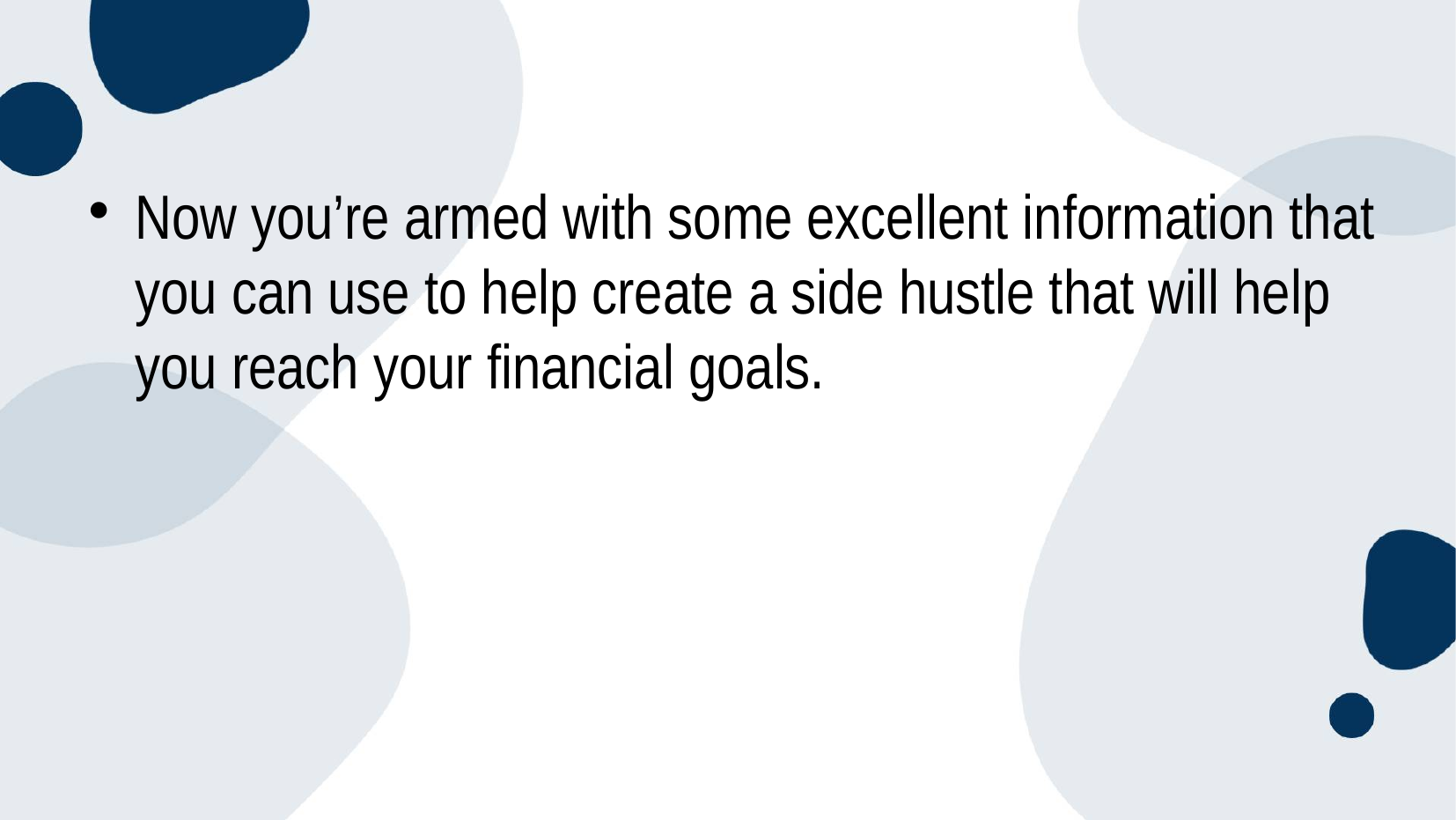

#
Now you’re armed with some excellent information that you can use to help create a side hustle that will help you reach your financial goals.